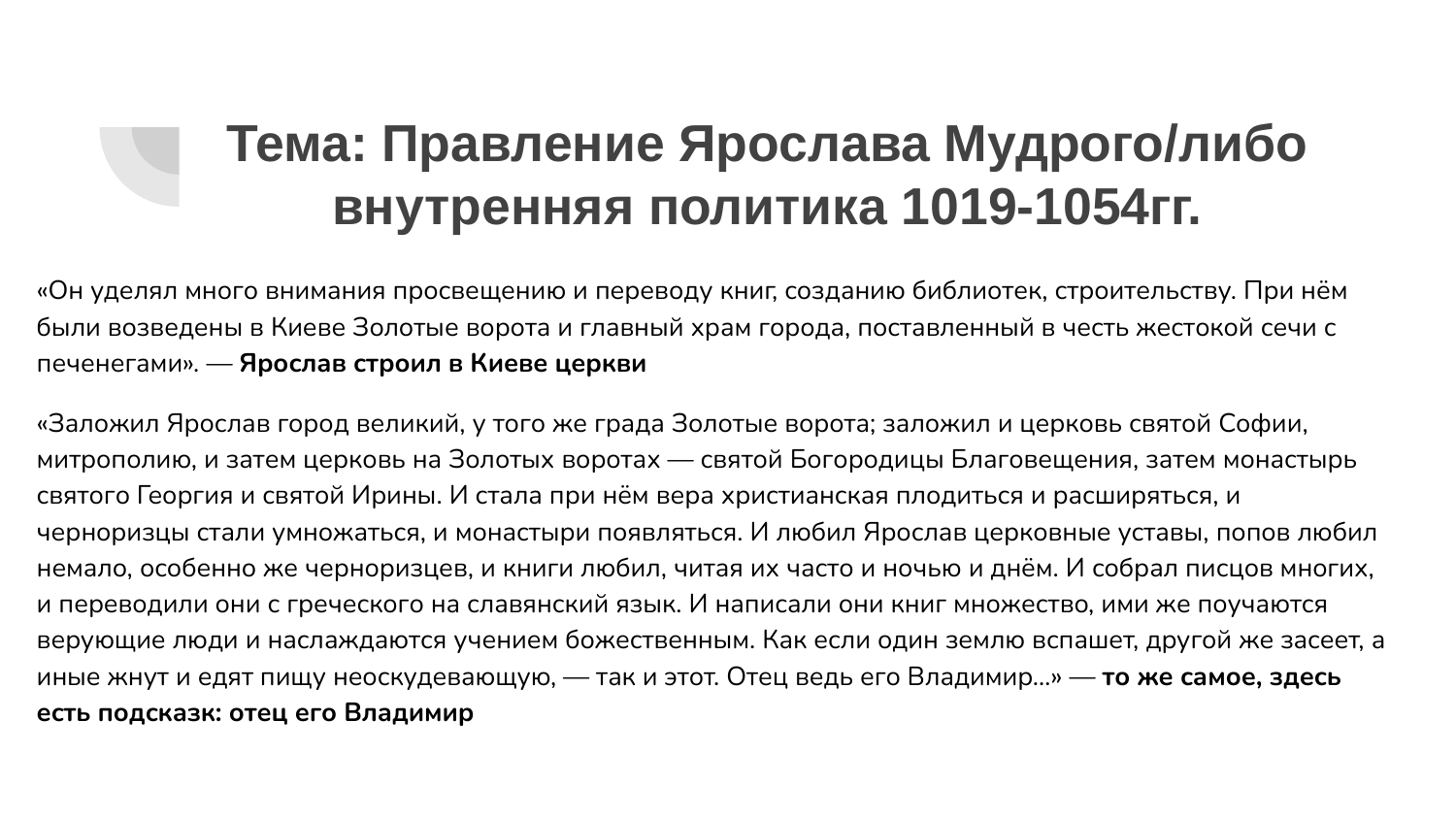

# Тема: Правление Ярослава Мудрого/либо внутренняя политика 1019-1054гг.
«Он уделял много внимания просвещению и переводу книг, созданию библиотек, строительству. При нём были возведены в Киеве Золотые ворота и главный храм города, поставленный в честь жестокой сечи с печенегами». — Ярослав строил в Киеве церкви
«Заложил Ярослав город великий, у того же града Золотые ворота; заложил и церковь святой Софии, митрополию, и затем церковь на Золотых воротах  — святой Богородицы Благовещения, затем монастырь святого Георгия и святой Ирины. И стала при нём вера христианская плодиться и расширяться, и черноризцы стали умножаться, и монастыри появляться. И любил Ярослав церковные уставы, попов любил немало, особенно же черноризцев, и книги любил, читая их часто и ночью и днём. И собрал писцов многих, и переводили они с греческого на славянский язык. И написали они книг множество, ими же поучаются верующие люди и наслаждаются учением божественным. Как если один землю вспашет, другой же засеет, а иные жнут и едят пищу неоскудевающую,  — так и этот. Отец ведь его Владимир…» — то же самое, здесь есть подсказк: отец его Владимир